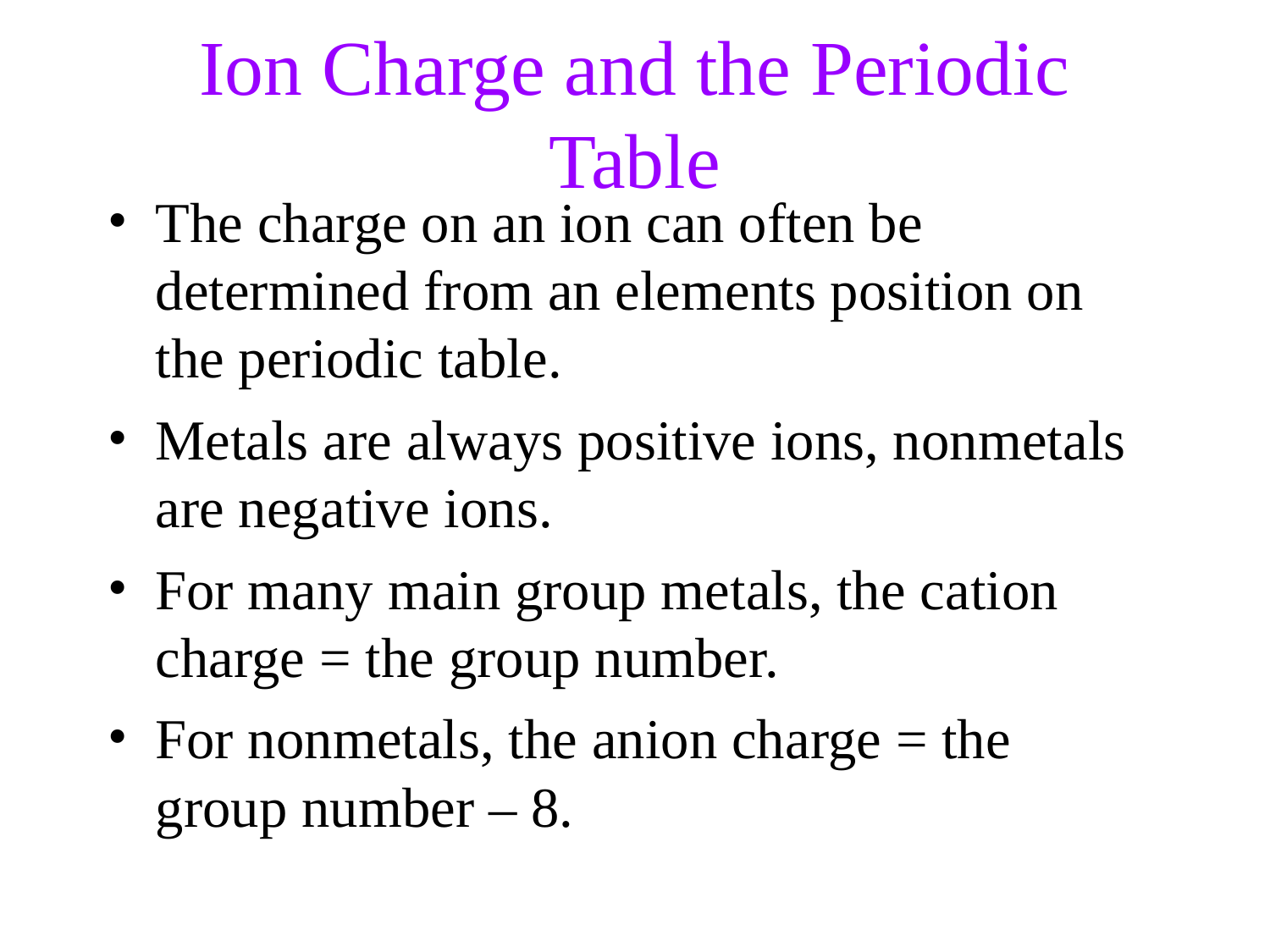

Ion Charge and the Periodic Table
The charge on an ion can often be determined from an elements position on the periodic table.
Metals are always positive ions, nonmetals are negative ions.
For many main group metals, the cation charge = the group number.
For nonmetals, the anion charge = the group number – 8.